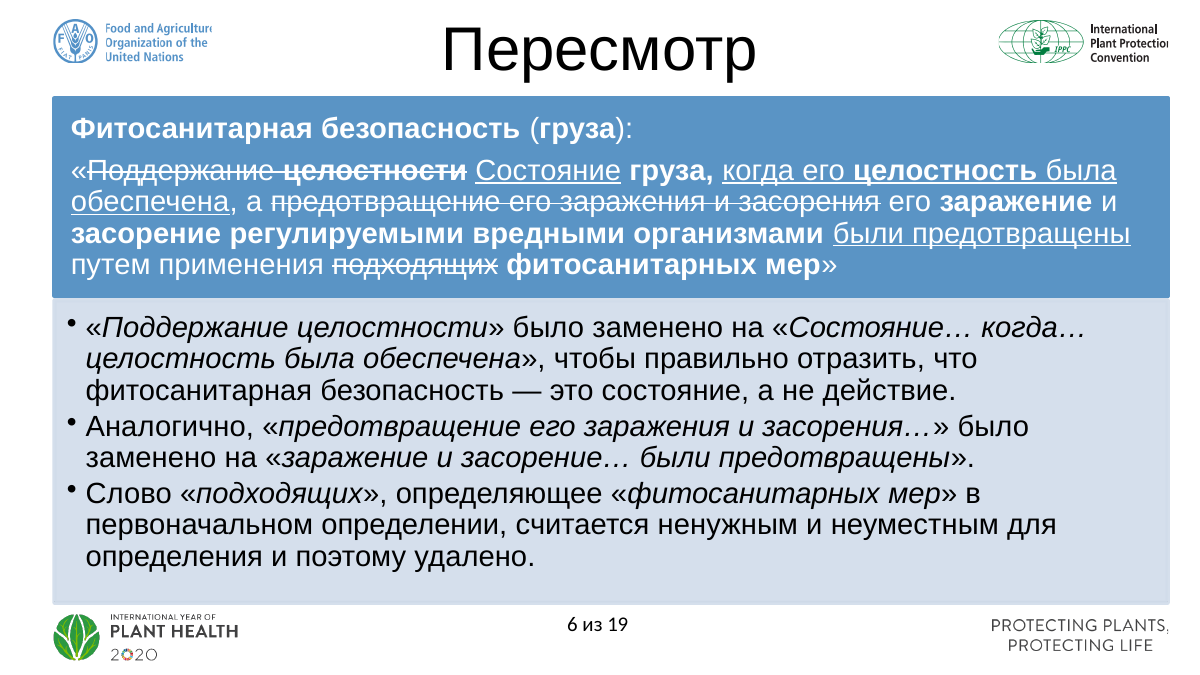

Пересмотр
Фитосанитарная безопасность (груза):
«Поддержание целостности Состояние груза, когда его целостность была обеспечена, а предотвращение его заражения и засорения его заражение и засорение регулируемыми вредными организмами были предотвращены путем применения подходящих фитосанитарных мер»
«Поддержание целостности» было заменено на «Состояние… когда… целостность была обеспечена», чтобы правильно отразить, что фитосанитарная безопасность — это состояние, а не действие.
Аналогично, «предотвращение его заражения и засорения…» было заменено на «заражение и засорение… были предотвращены».
Слово «подходящих», определяющее «фитосанитарных мер» в первоначальном определении, считается ненужным и неуместным для определения и поэтому удалено.
6 из 19